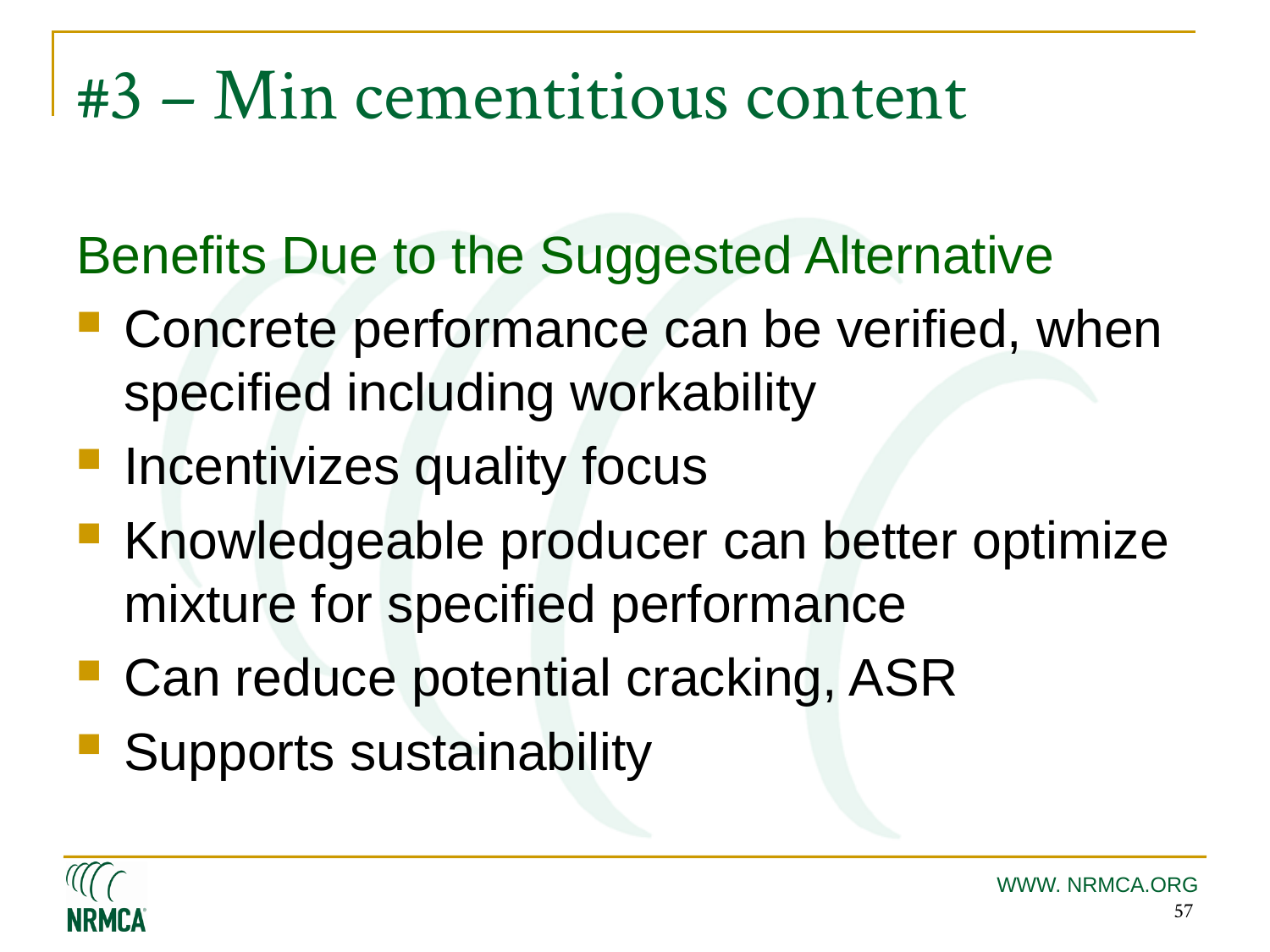

# #3 – Min cementitious content
Benefits Due to the Suggested Alternative
Concrete performance can be verified, when specified including workability
Incentivizes quality focus
Knowledgeable producer can better optimize mixture for specified performance
Can reduce potential cracking, ASR
Supports sustainability
57